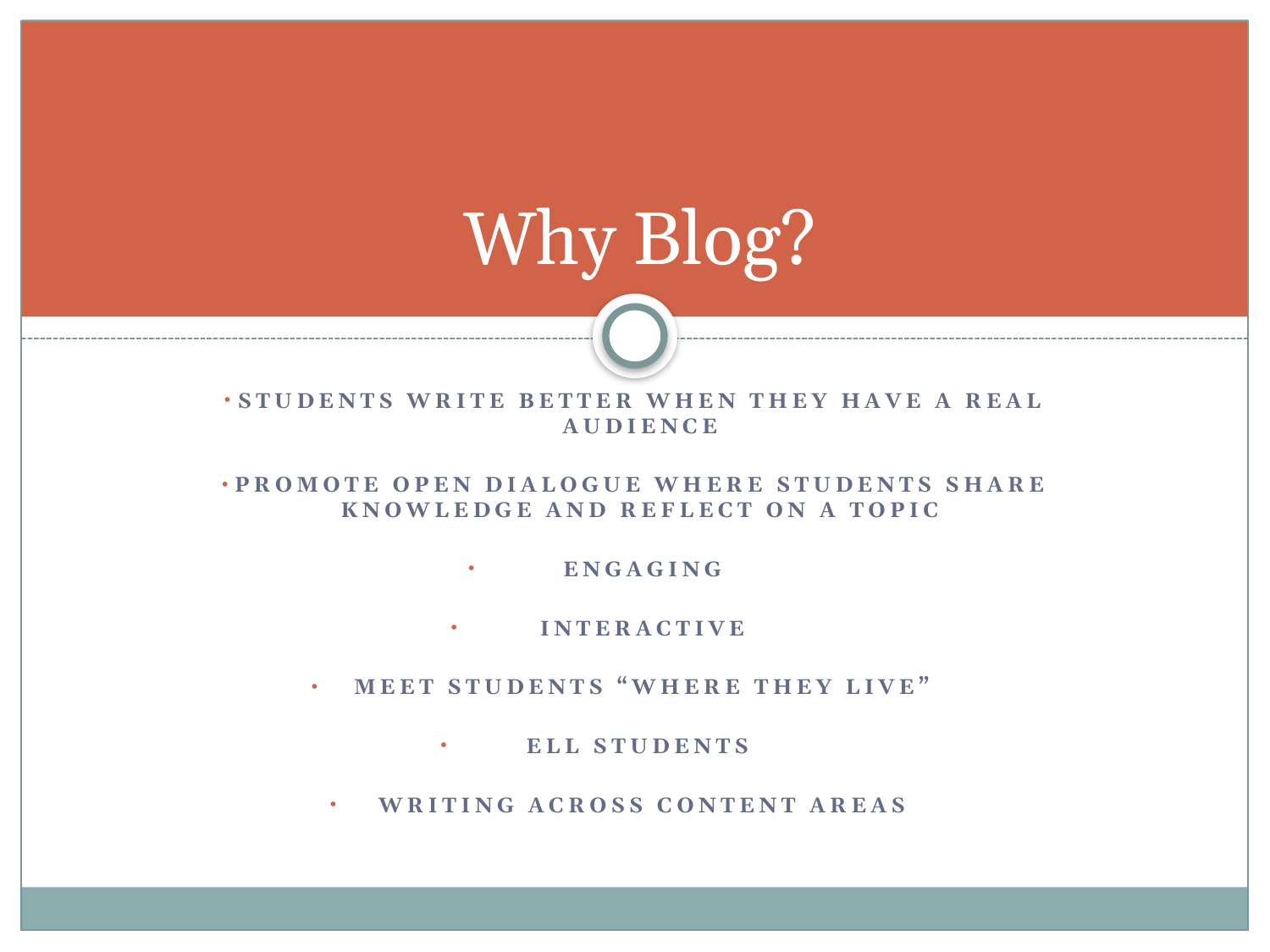

# Why Blog?
Students write better when they have a real audience

Promote open dialogue where students share knowledge and reflect on a topic

Engaging

Interactive

Meet students “where they live”

ELL Students

Writing across content areas